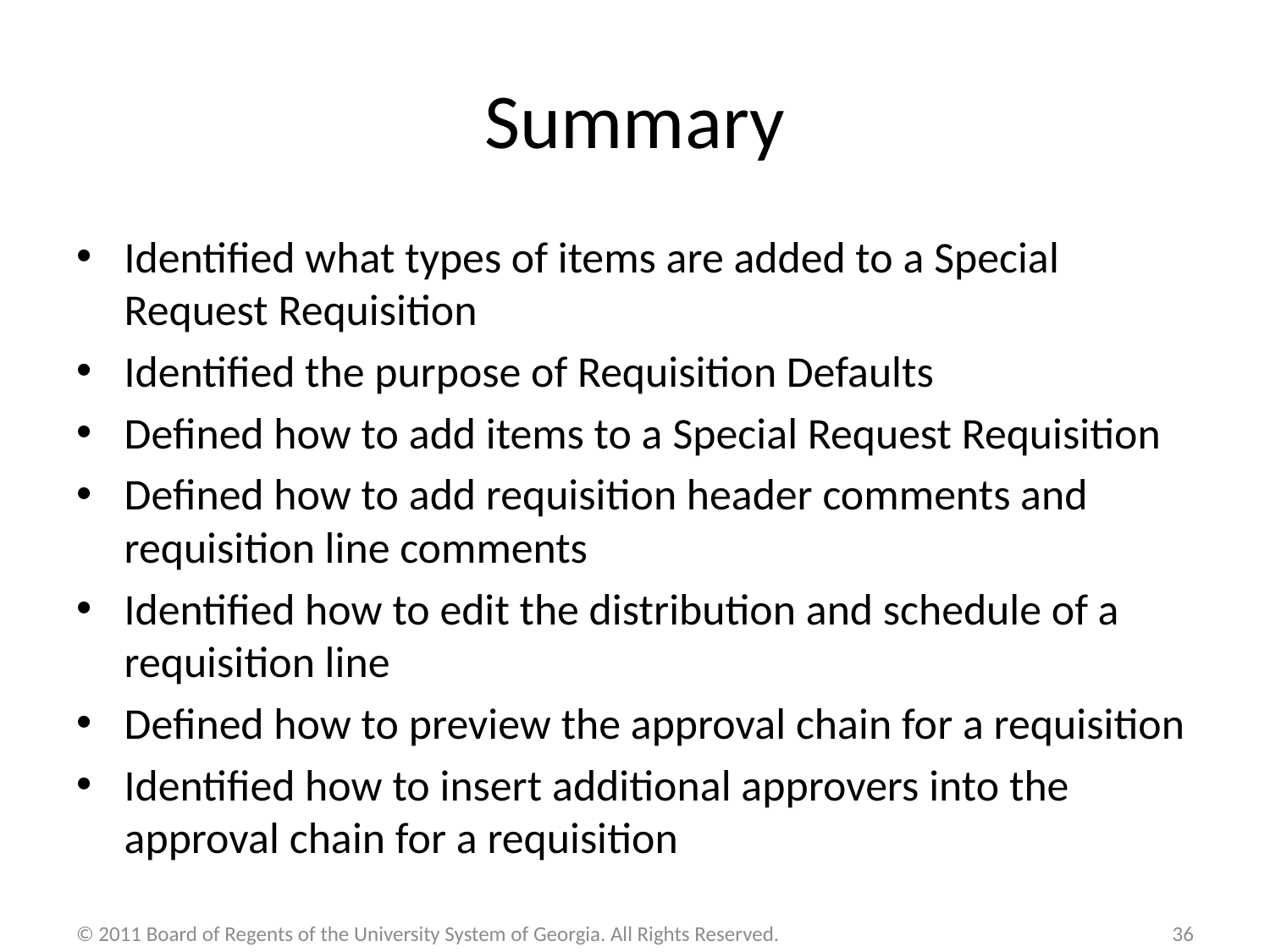

# Summary
Identified what types of items are added to a Special Request Requisition
Identified the purpose of Requisition Defaults
Defined how to add items to a Special Request Requisition
Defined how to add requisition header comments and requisition line comments
Identified how to edit the distribution and schedule of a requisition line
Defined how to preview the approval chain for a requisition
Identified how to insert additional approvers into the approval chain for a requisition

© 2011 Board of Regents of the University System of Georgia. All Rights Reserved.
36